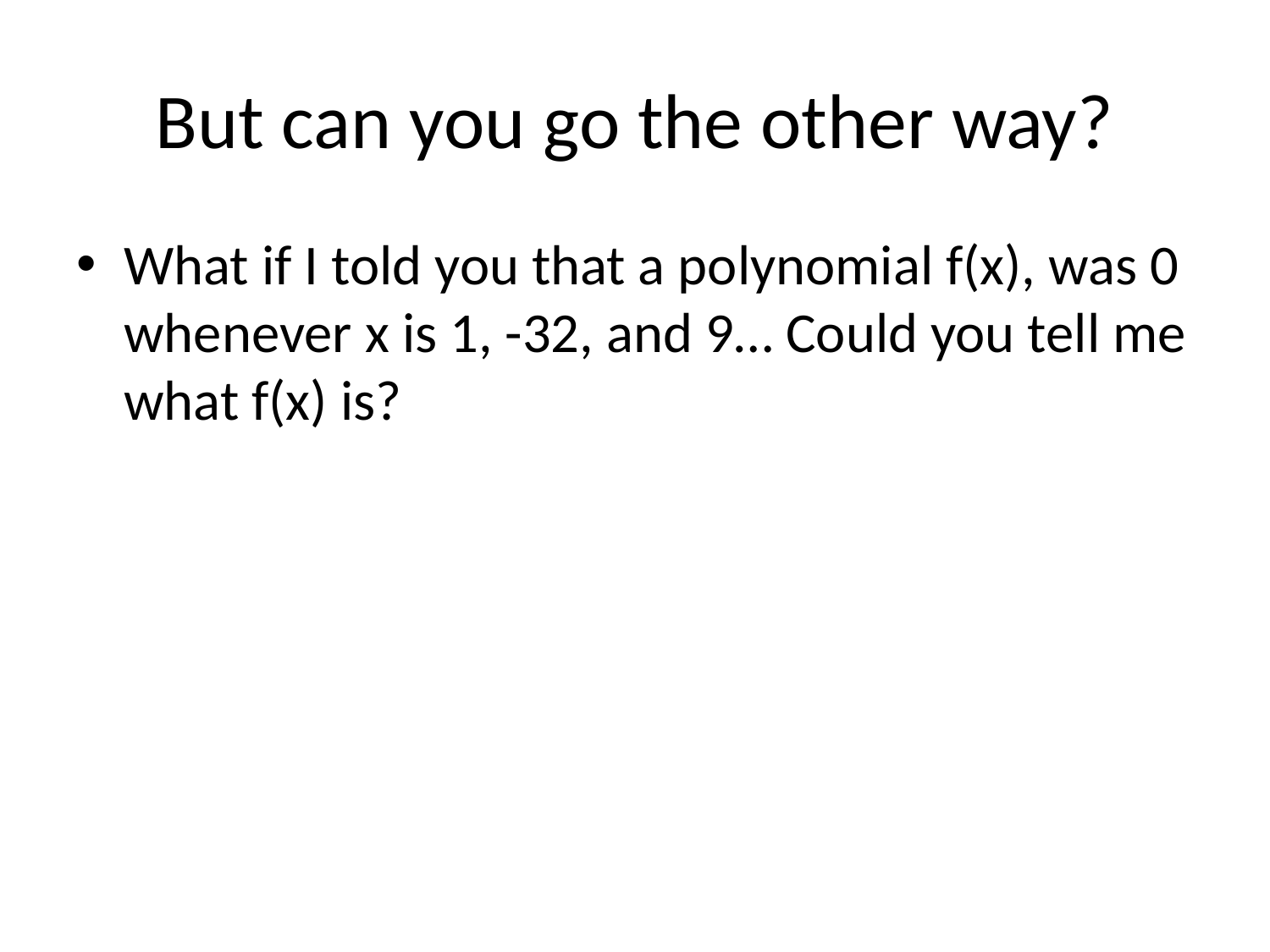

# But can you go the other way?
What if I told you that a polynomial f(x), was 0 whenever x is 1, -32, and 9… Could you tell me what f(x) is?